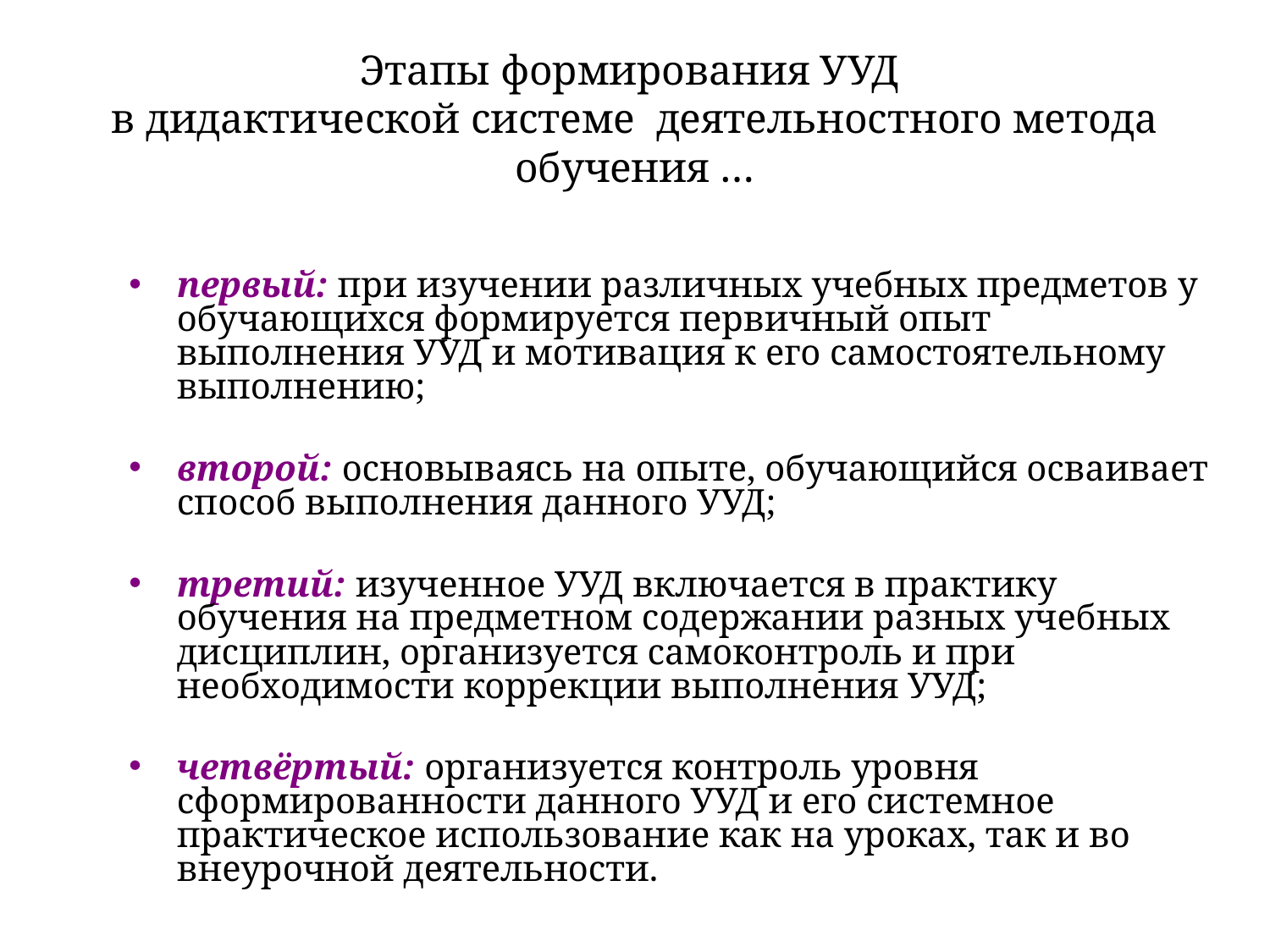

# Этапы формирования УУД в дидактической системе  деятельностного метода обучения …
первый: при изучении различных учебных предметов у обучающихся формируется первичный опыт выполнения УУД и мотивация к его самостоятельному выполнению;

второй: основываясь на опыте, обучающийся осваивает способ выполнения данного УУД;

третий: изученное УУД включается в практику обучения на предметном содержании разных учебных дисциплин, организуется самоконтроль и при необходимости коррекции выполнения УУД;

четвёртый: организуется контроль уровня сформированности данного УУД и его системное практическое использование как на уроках, так и во внеурочной деятельности.